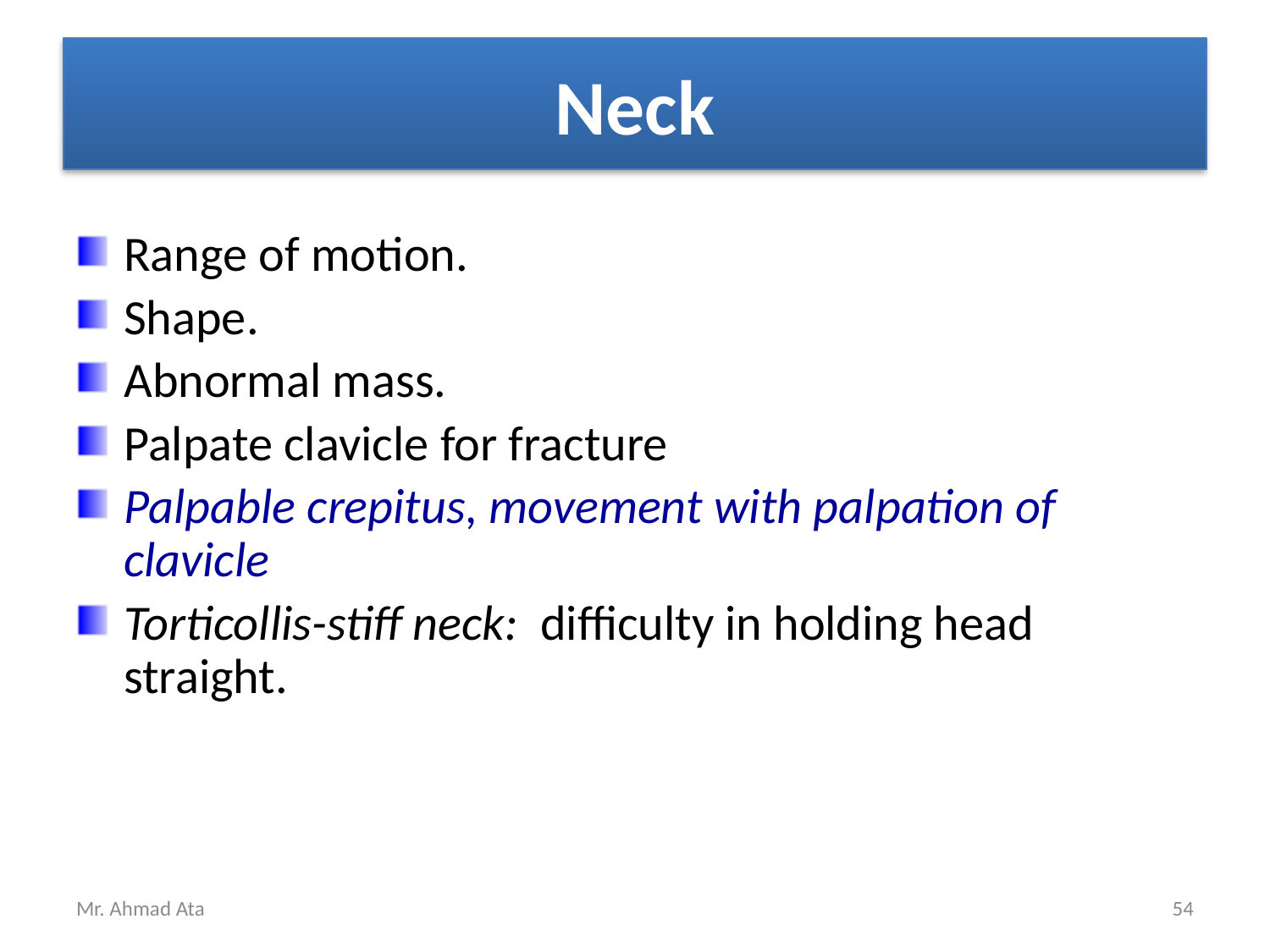

# Neck
Range of motion.
Shape.
Abnormal mass.
Palpate clavicle for fracture
Palpable crepitus, movement with palpation of clavicle
Torticollis-stiff neck:  difficulty in holding head straight.
Mr. Ahmad Ata
54